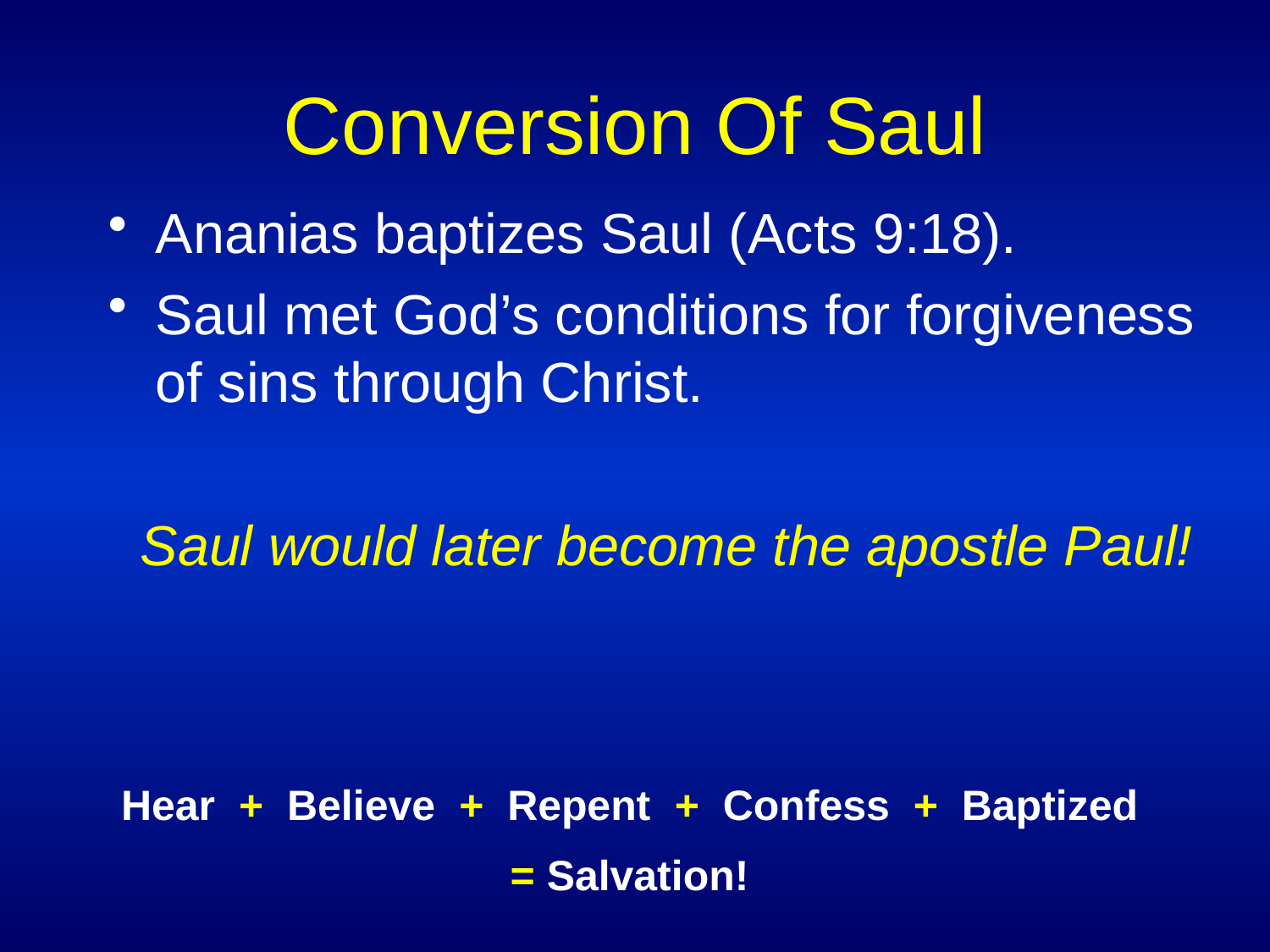

# Conversion Of Saul
Ananias baptizes Saul (Acts 9:18).
Saul met God’s conditions for forgiveness of sins through Christ.

Saul would later become the apostle Paul!
Hear  +  Believe  +  Repent  +  Confess  +  Baptized
= Salvation!